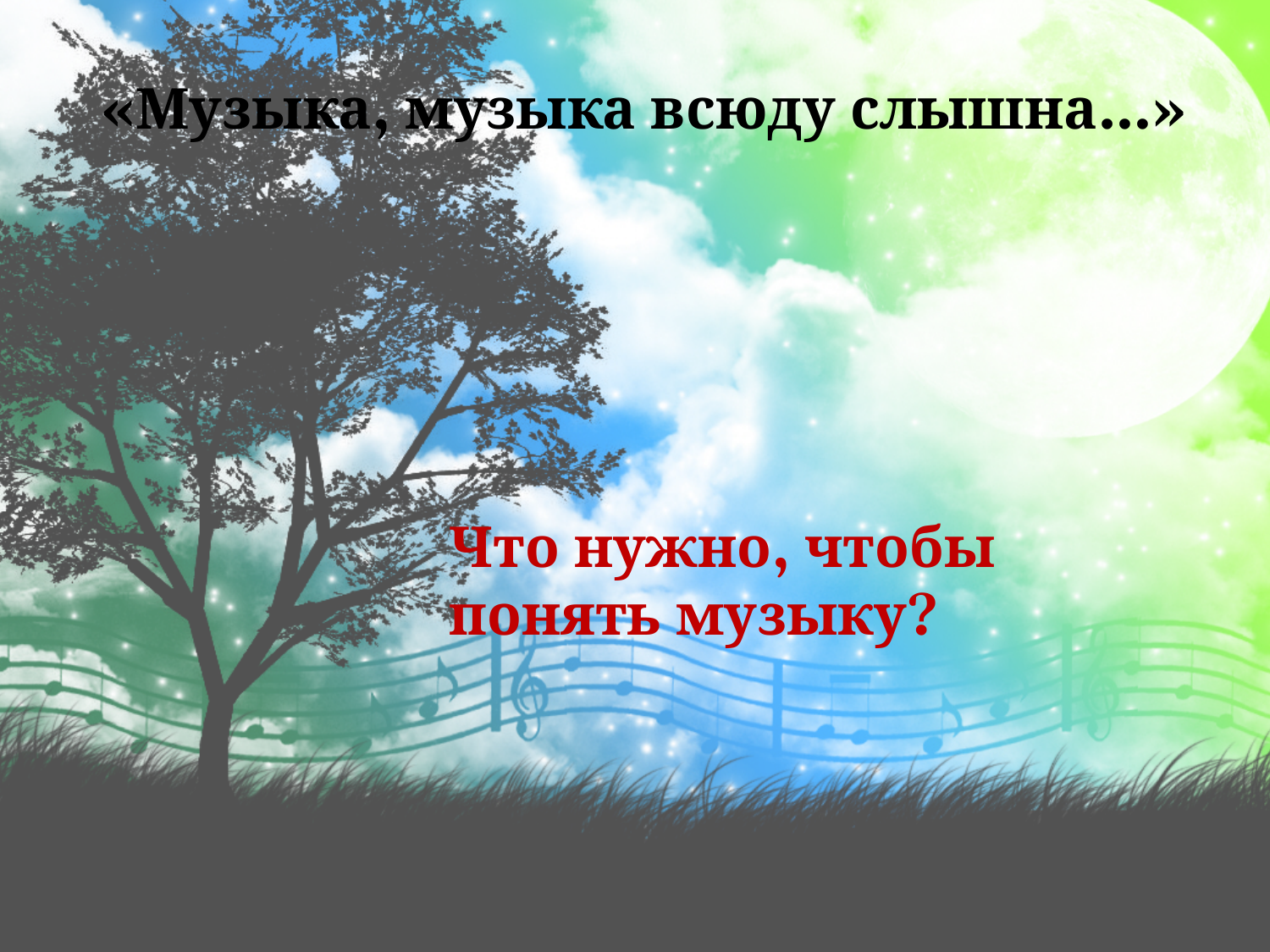

# «Музыка, музыка всюду слышна…»
Что нужно, чтобы понять музыку?